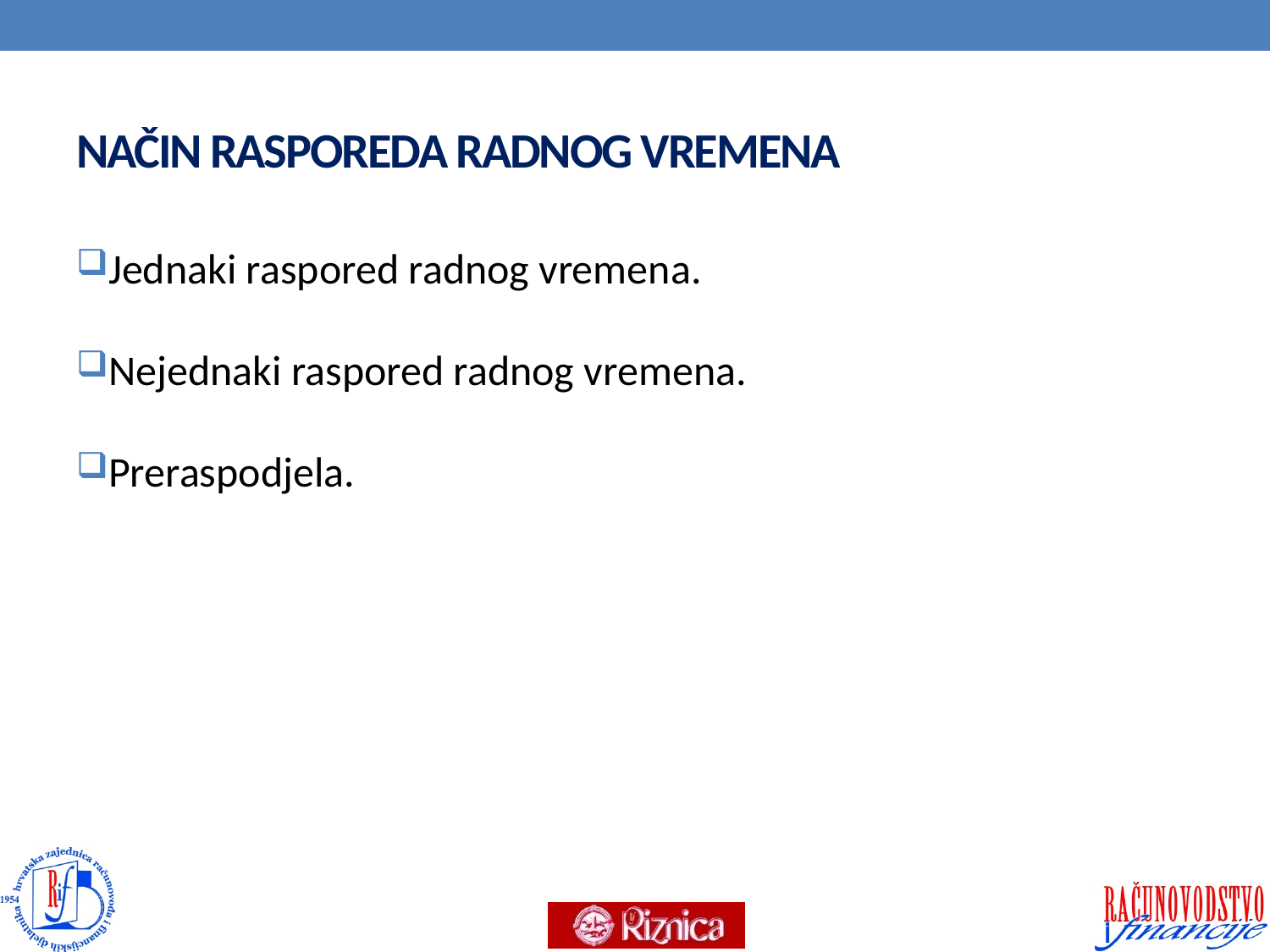

# NAČIN RASPOREDA RADNOG VREMENA
Jednaki raspored radnog vremena.

Nejednaki raspored radnog vremena.

Preraspodjela.